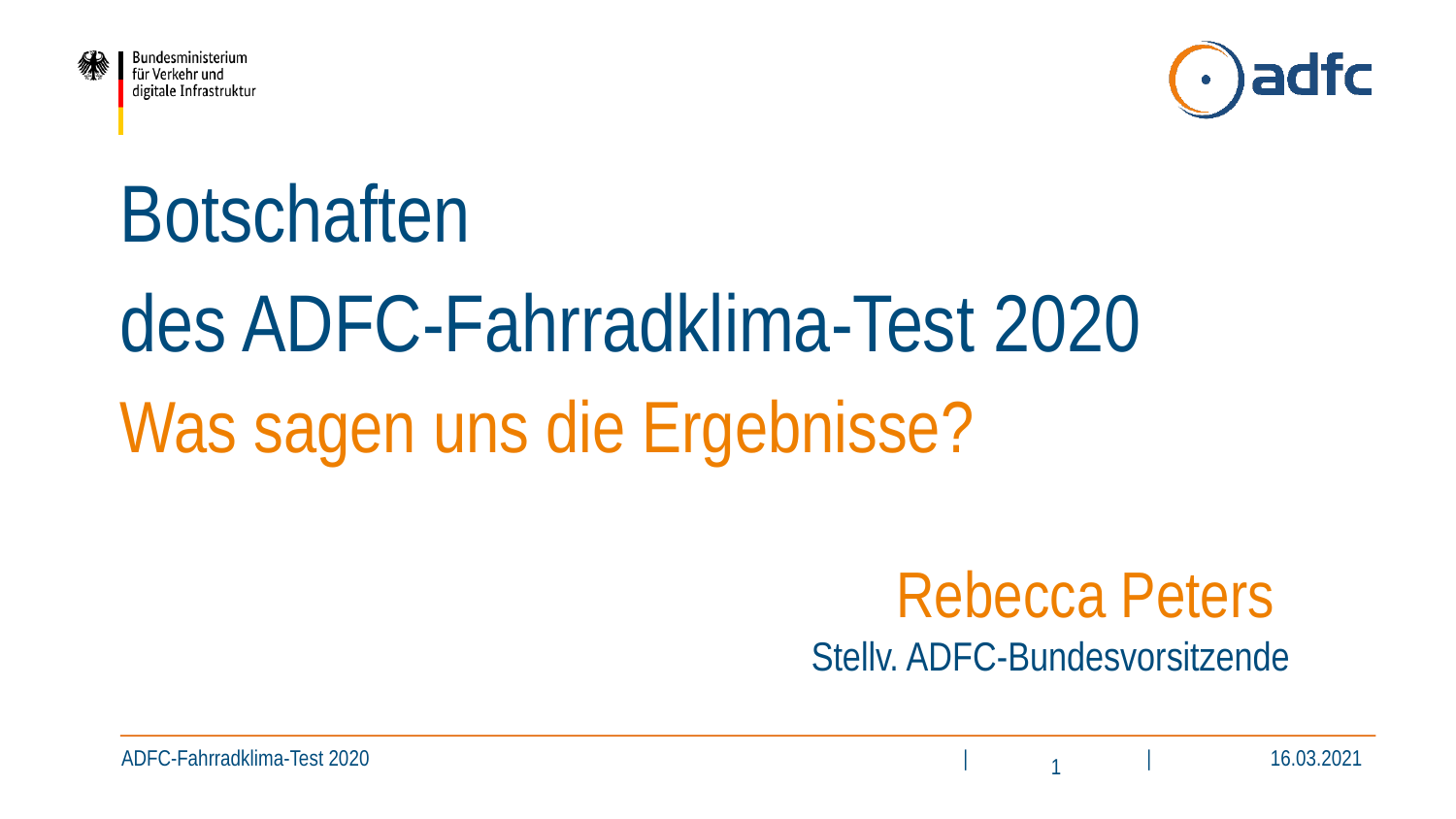

Botschaften
des ADFC-Fahrradklima-Test 2020
Was sagen uns die Ergebnisse?

Rebecca Peters
Stellv. ADFC-Bundesvorsitzende